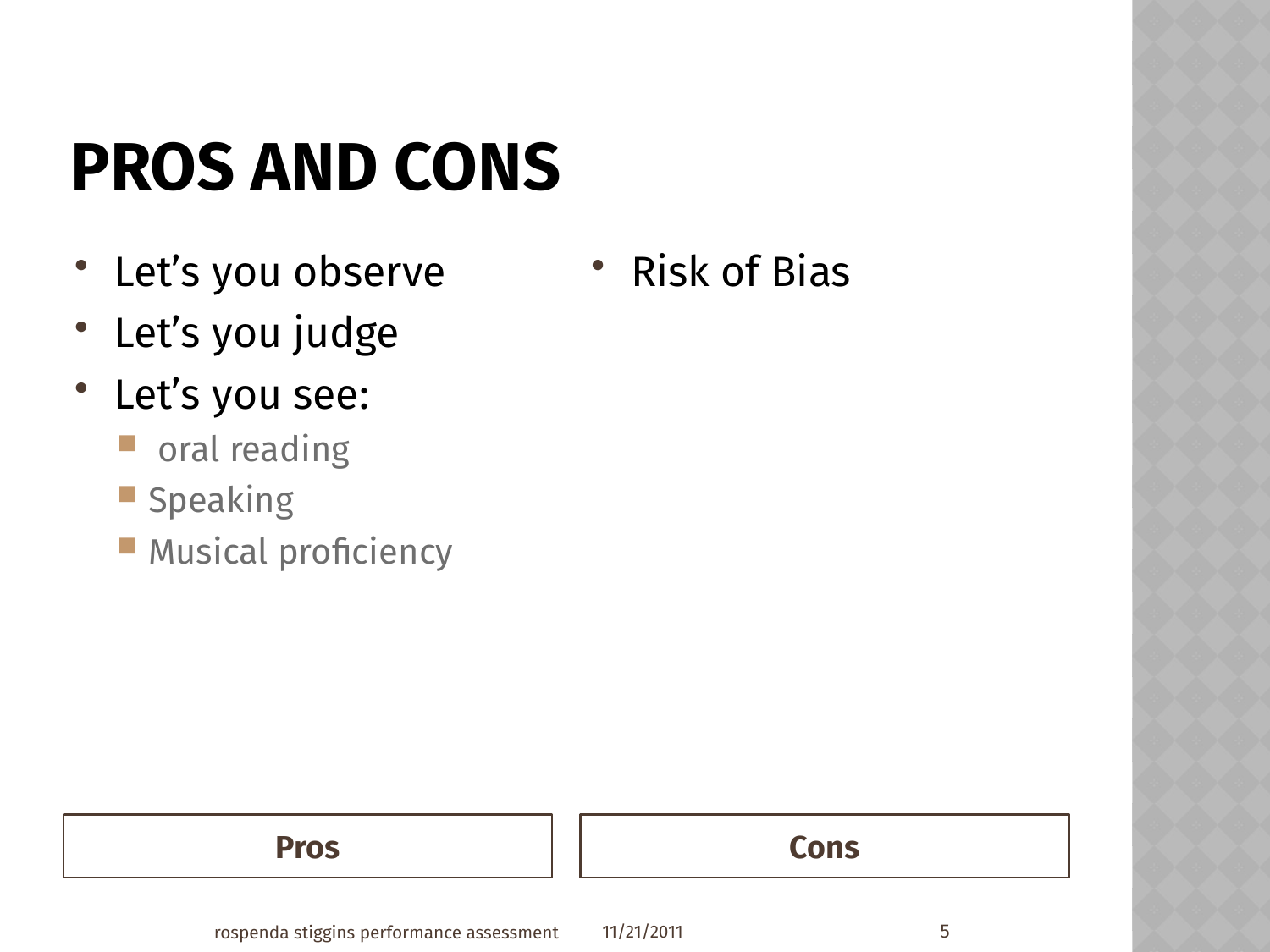

# Pros and Cons
Let’s you observe
Let’s you judge
Let’s you see:
 oral reading
Speaking
Musical proficiency

Risk of Bias

Pros
Cons
5
rospenda stiggins performance assessment
11/21/2011